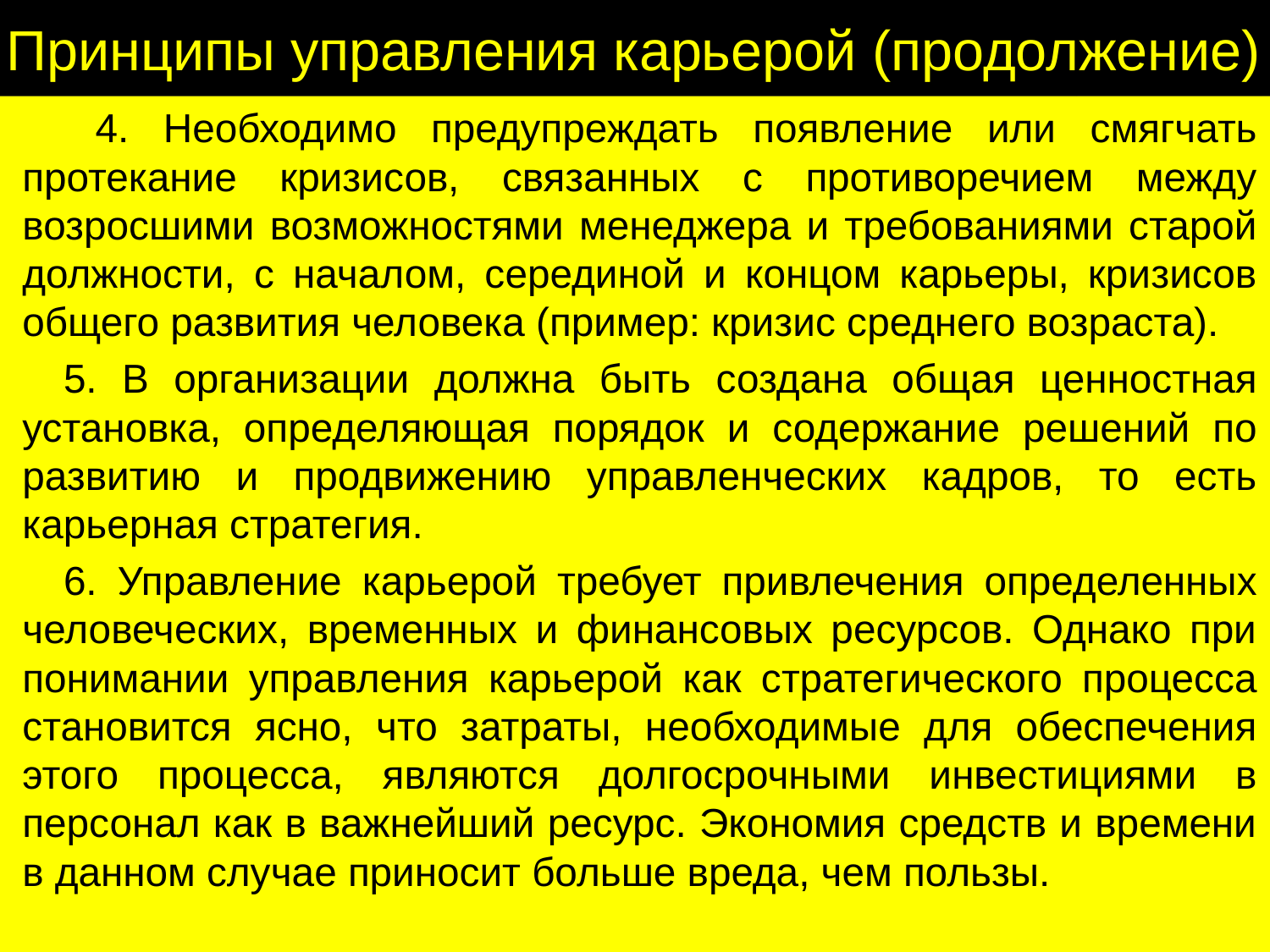

# Принципы управления карьерой (продолжение)
 4. Необходимо предупреждать появление или смягчать протекание кризисов, связанных с противоречием между возросшими возможностями менеджера и требованиями старой должности, с началом, серединой и концом карьеры, кризисов общего развития человека (пример: кризис среднего возраста).
5. В организации должна быть создана общая ценностная установка, определяющая порядок и содержание решений по развитию и продвижению управленческих кадров, то есть карьерная стратегия.
6. Управление карьерой требует привлечения определенных человеческих, временных и финансовых ресурсов. Однако при понимании управления карьерой как стратегического процесса становится ясно, что затраты, необходимые для обеспечения этого процесса, являются долгосрочными инвестициями в персонал как в важнейший ресурс. Экономия средств и времени в данном случае приносит больше вреда, чем пользы.